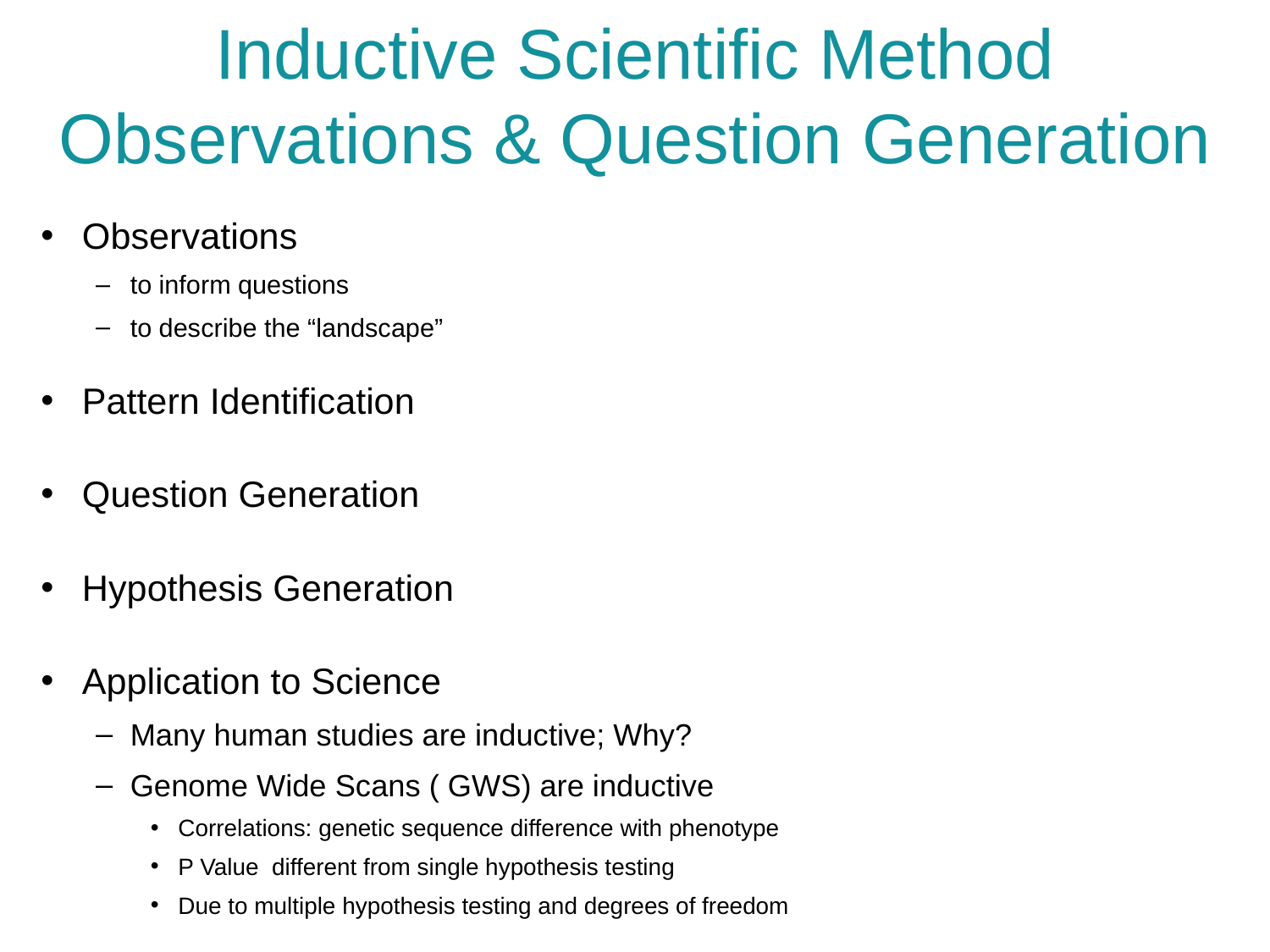

# Inductive Scientific Method Observations & Question Generation
Observations
to inform questions
to describe the “landscape”

Pattern Identification

Question Generation

Hypothesis Generation

Application to Science
Many human studies are inductive; Why?
Genome Wide Scans ( GWS) are inductive
Correlations: genetic sequence difference with phenotype
P Value  different from single hypothesis testing
Due to multiple hypothesis testing and degrees of freedom